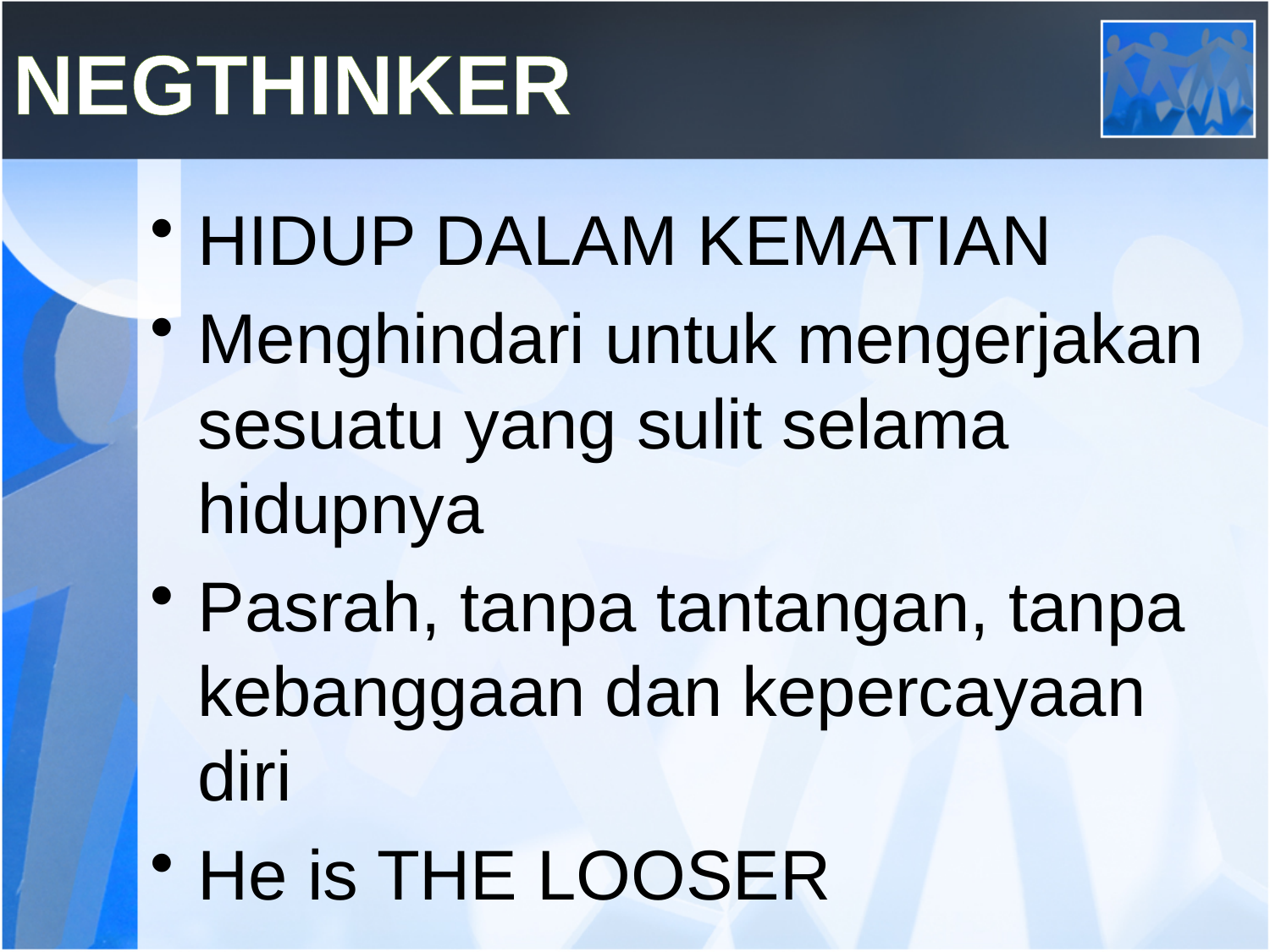

# negthinker
HIDUP DALAM KEMATIAN
Menghindari untuk mengerjakan sesuatu yang sulit selama hidupnya
Pasrah, tanpa tantangan, tanpa kebanggaan dan kepercayaan diri
He is THE LOOSER